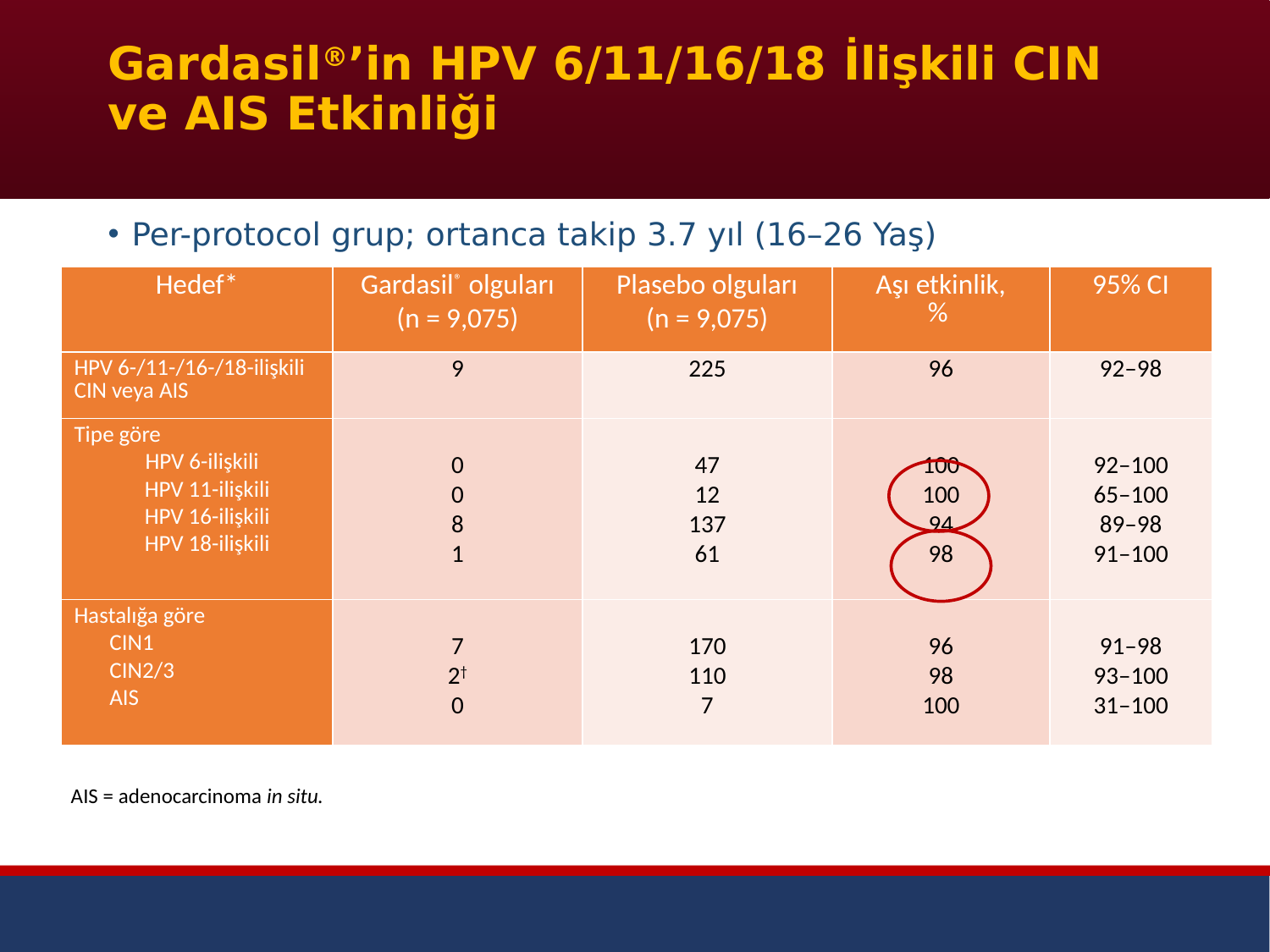

# Gardasil®’in HPV 6/11/16/18 İlişkili CIN ve AIS Etkinliği
Per-protocol grup; ortanca takip 3.7 yıl (16–26 Yaş)

| Hedef\* | Gardasil® olguları (n = 9,075) | Plasebo olguları (n = 9,075) | Aşı etkinlik, % | 95% CI |
| --- | --- | --- | --- | --- |
| HPV 6-/11-/16-/18-ilişkili CIN veya AIS | 9 | 225 | 96 | 92–98 |
| Tipe göre HPV 6-ilişkili HPV 11-ilişkili HPV 16-ilişkili HPV 18-ilişkili | 0 0 8 1 | 47 12 137 61 | 100 100 94 98 | 92–100 65–100 89–98 91–100 |
| Hastalığa göre CIN1 CIN2/3 AIS | 7 2† 0 | 170 110 7 | 96 98 100 | 91–98 93–100 31–100 |

AIS = adenocarcinoma in situ.